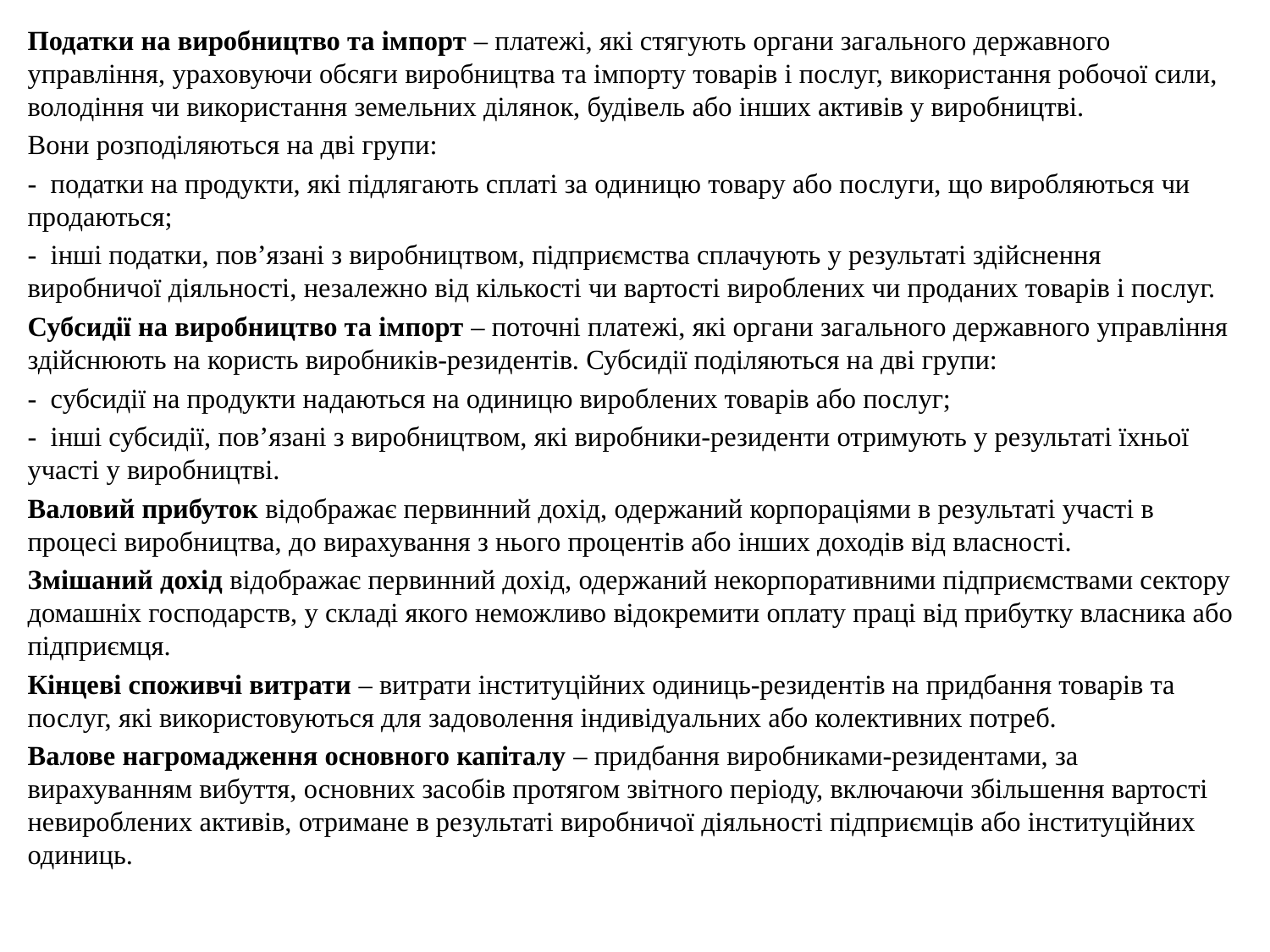

Податки на виробництво та імпорт – платежі, які стягують органи загального державного управління, ураховуючи обсяги виробництва та імпорту товарів і послуг, використання робочої сили, володіння чи використання земельних ділянок, будівель або інших активів у виробництві.
Вони розподіляються на дві групи:
-  податки на продукти, які підлягають сплаті за одиницю товару або послуги, що виробляються чи продаються;
-  інші податки, пов’язані з виробництвом, підприємства сплачують у результаті здійснення виробничої діяльності, незалежно від кількості чи вартості вироблених чи проданих товарів і послуг.
Субсидії на виробництво та імпорт – поточні платежі, які органи загального державного управління здійснюють на користь виробників-резидентів. Субсидії поділяються на дві групи:
-  субсидії на продукти надаються на одиницю вироблених товарів або послуг;
-  інші субсидії, пов’язані з виробництвом, які виробники-резиденти отримують у результаті їхньої участі у виробництві.
Валовий прибуток відображає первинний дохід, одержаний корпораціями в результаті участі в процесі виробництва, до вирахування з нього процентів або інших доходів від власності.
Змішаний дохід відображає первинний дохід, одержаний некорпоративними підприємствами сектору домашніх господарств, у складі якого неможливо відокремити оплату праці від прибутку власника або підприємця.
Кінцеві споживчі витрати – витрати інституційних одиниць-резидентів на придбання товарів та послуг, які використовуються для задоволення індивідуальних або колективних потреб.
Валове нагромадження основного капіталу – придбання виробниками-резидентами, за вирахуванням вибуття, основних засобів протягом звітного періоду, включаючи збільшення вартості невироблених активів, отримане в результаті виробничої діяльності підприємців або інституційних одиниць.